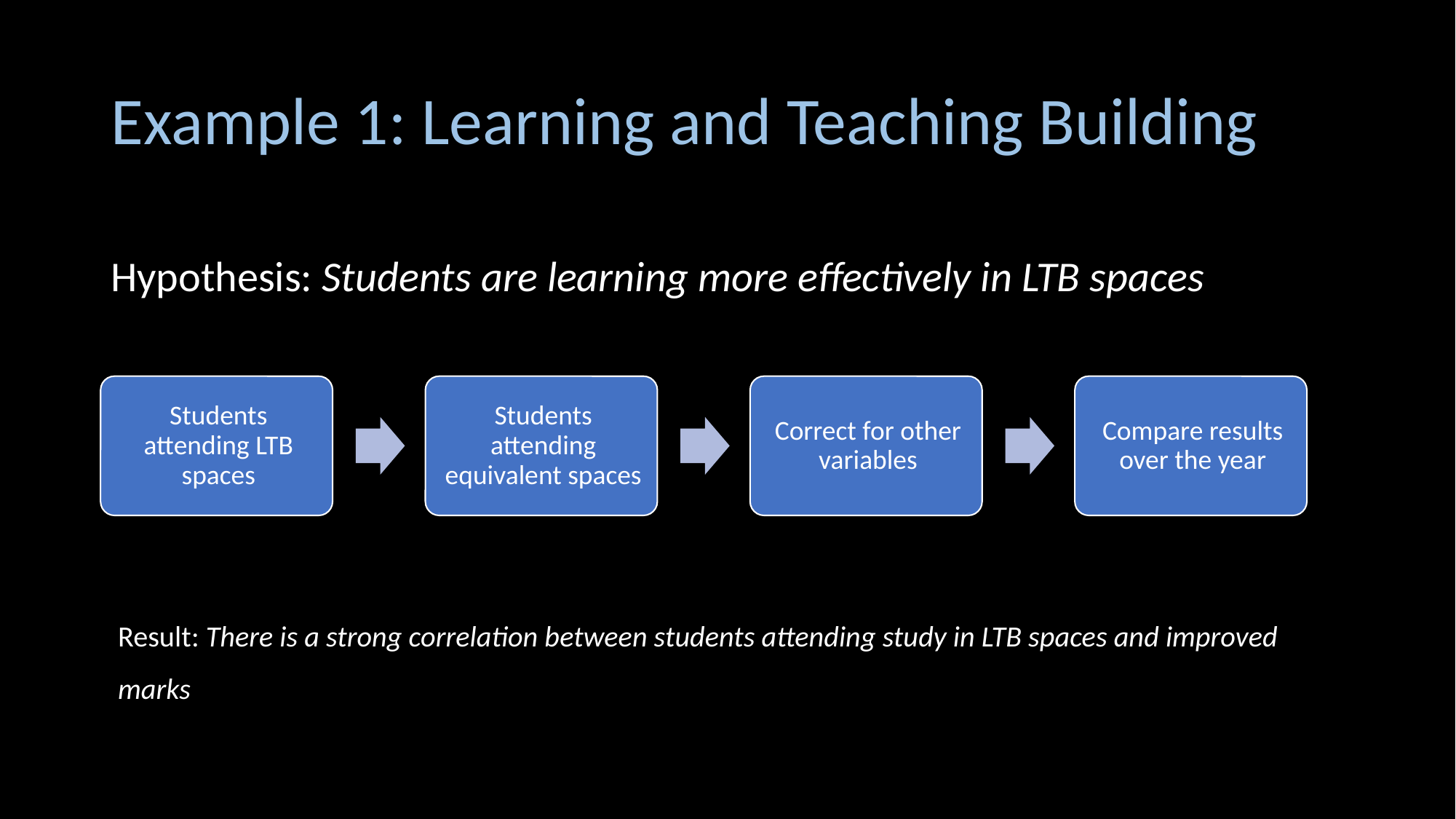

# Example 1: Learning and Teaching Building
Hypothesis: Students are learning more effectively in LTB spaces
Students attending LTB spaces

Students attending equivalent spaces

Correct for other variables

Compare results over the year
Result: There is a strong correlation between students attending study in LTB spaces and improved marks